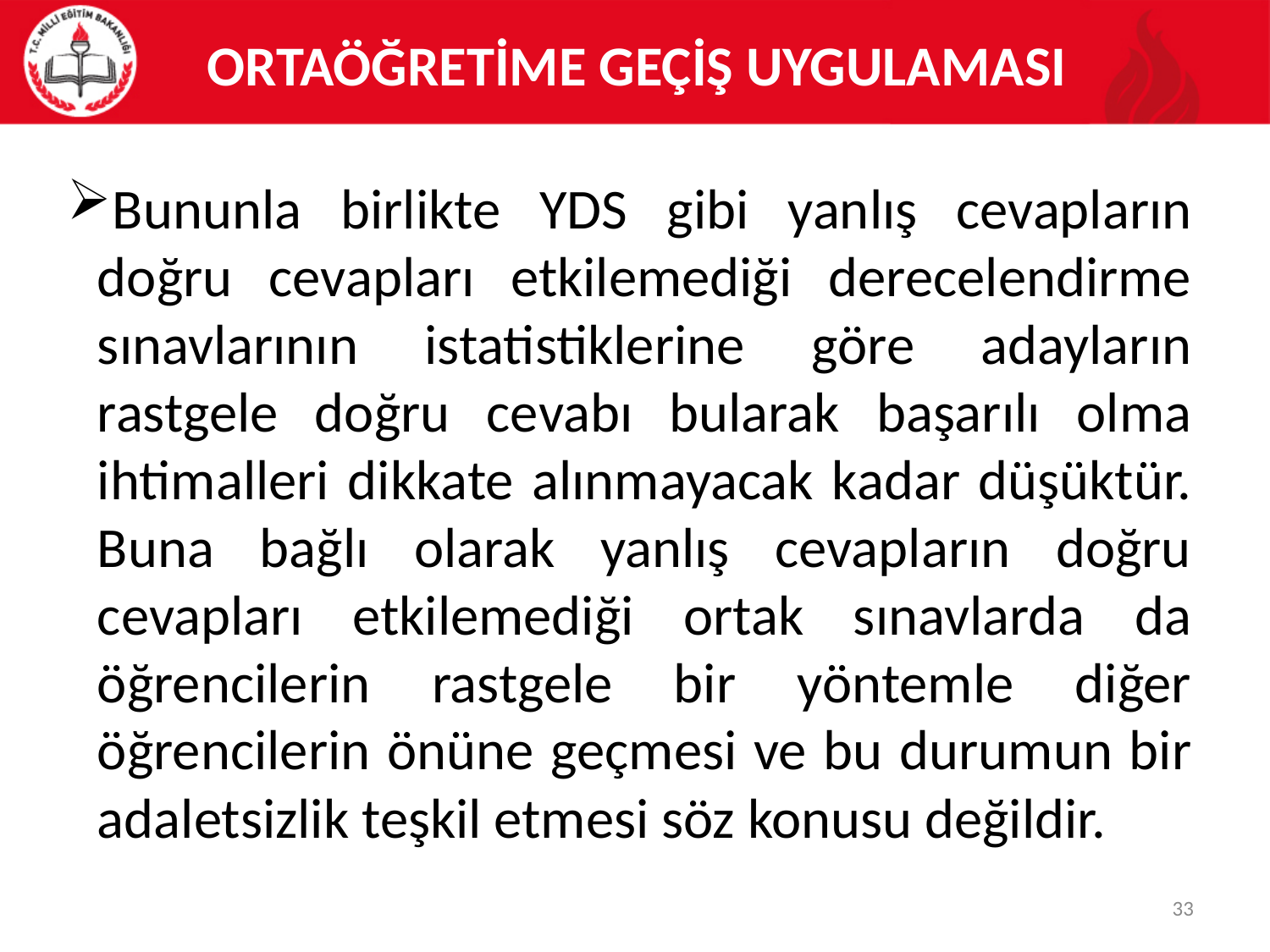

# ORTAÖĞRETİME GEÇİŞ UYGULAMASI
Bununla birlikte YDS gibi yanlış cevapların doğru cevapları etkilemediği derecelendirme sınavlarının istatistiklerine göre adayların rastgele doğru cevabı bularak başarılı olma ihtimalleri dikkate alınmayacak kadar düşüktür. Buna bağlı olarak yanlış cevapların doğru cevapları etkilemediği ortak sınavlarda da öğrencilerin rastgele bir yöntemle diğer öğrencilerin önüne geçmesi ve bu durumun bir adaletsizlik teşkil etmesi söz konusu değildir.

33